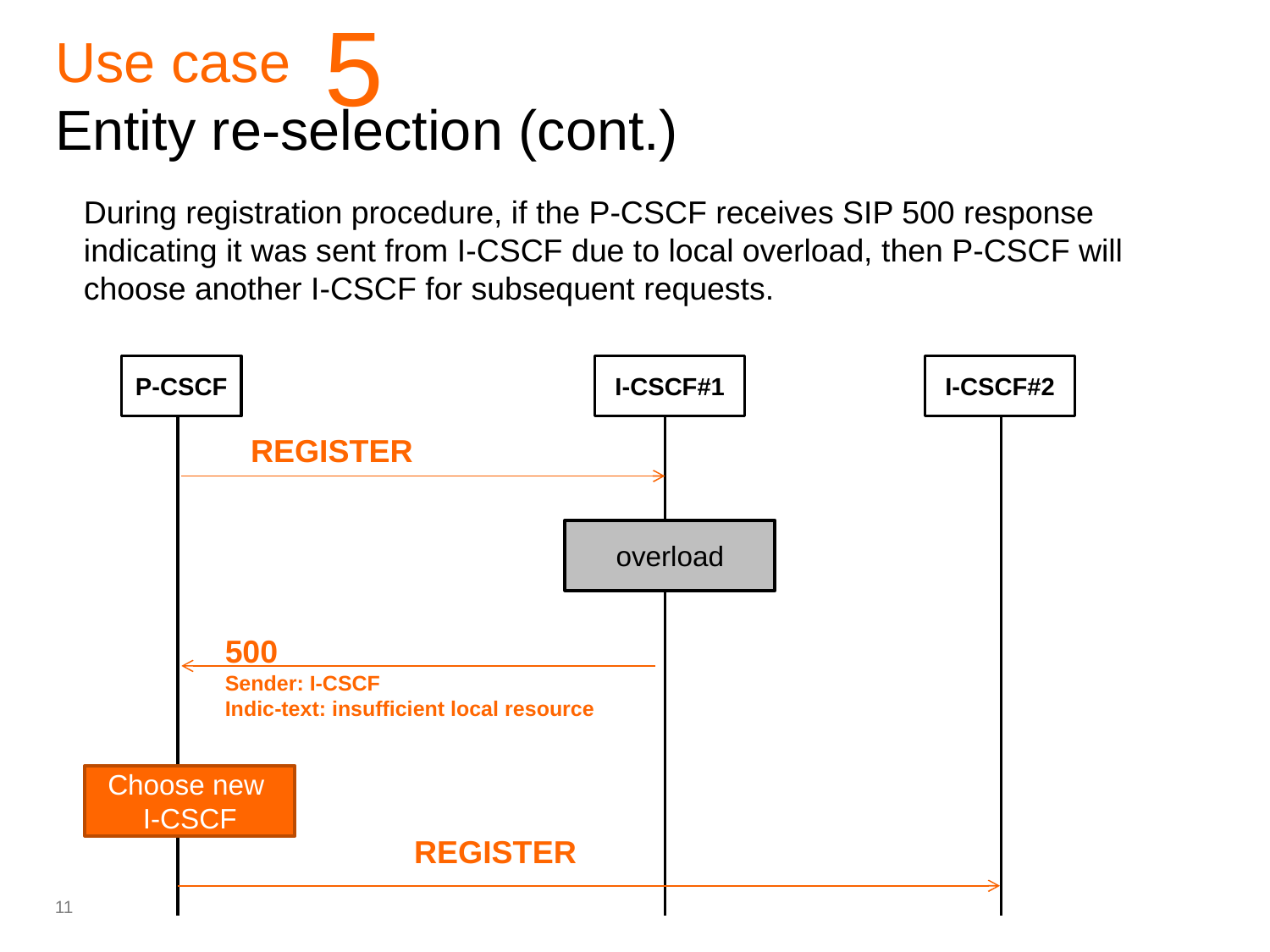

5
# Use case Entity re-selection (cont.)
During registration procedure, if the P-CSCF receives SIP 500 response indicating it was sent from I-CSCF due to local overload, then P-CSCF will choose another I-CSCF for subsequent requests.
P-CSCF
I-CSCF#1
I-CSCF#2
REGISTER
overload
500
Sender: I-CSCF
Indic-text: insufficient local resource
Choose new
I-CSCF
REGISTER